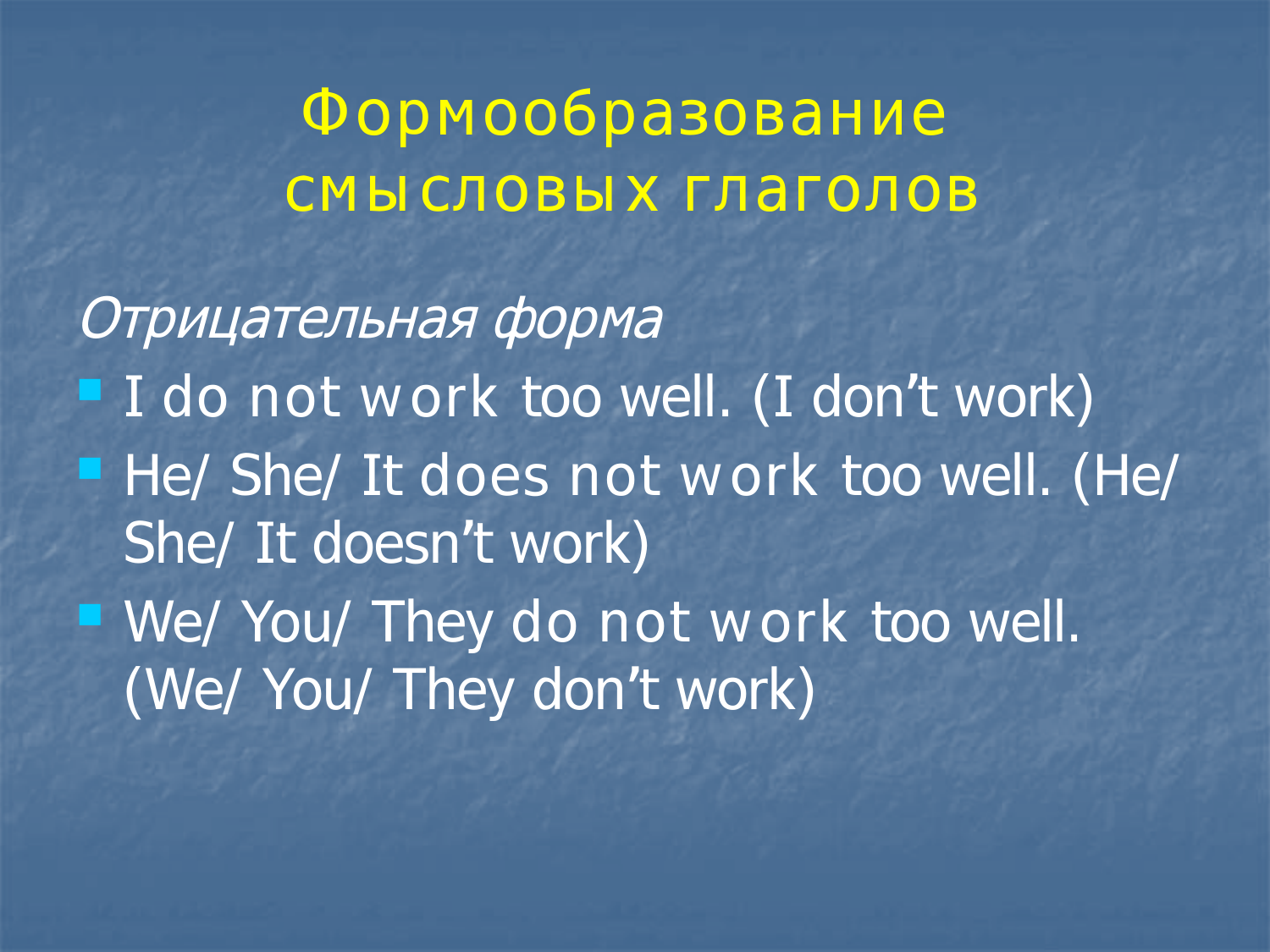

# Формообразование смысловых глаголов
Отрицательная форма
I do not work too well. (I don’t work)
He/ She/ It does not work too well. (He/ She/ It doesn’t work)
We/ You/ They do not work too well. (We/ You/ They don’t work)